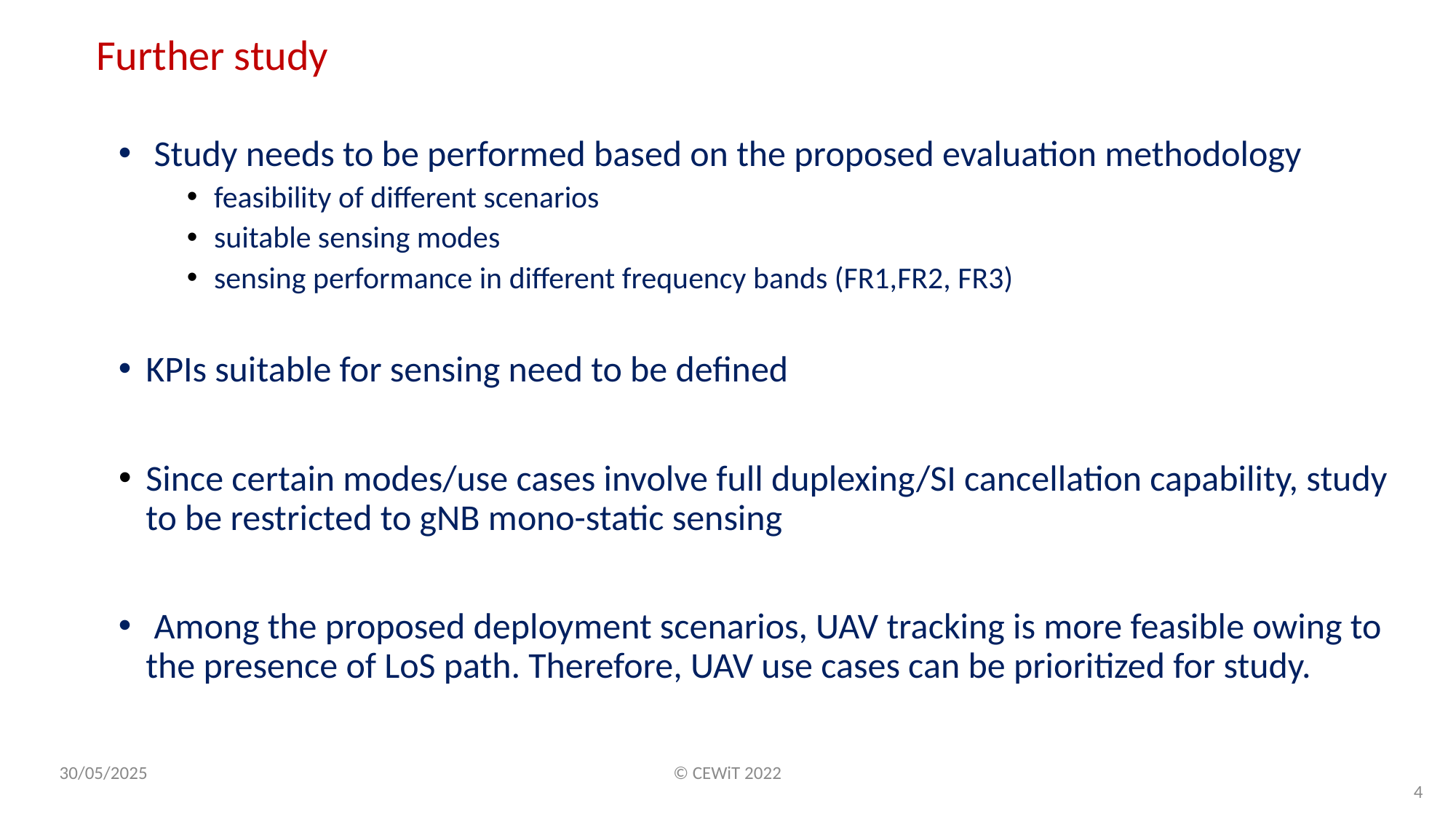

Further study
 Study needs to be performed based on the proposed evaluation methodology
feasibility of different scenarios
suitable sensing modes
sensing performance in different frequency bands (FR1,FR2, FR3)

KPIs suitable for sensing need to be defined

Since certain modes/use cases involve full duplexing/SI cancellation capability, study to be restricted to gNB mono-static sensing

 Among the proposed deployment scenarios, UAV tracking is more feasible owing to the presence of LoS path. Therefore, UAV use cases can be prioritized for study.

30/05/2025
© CEWiT 2022
4